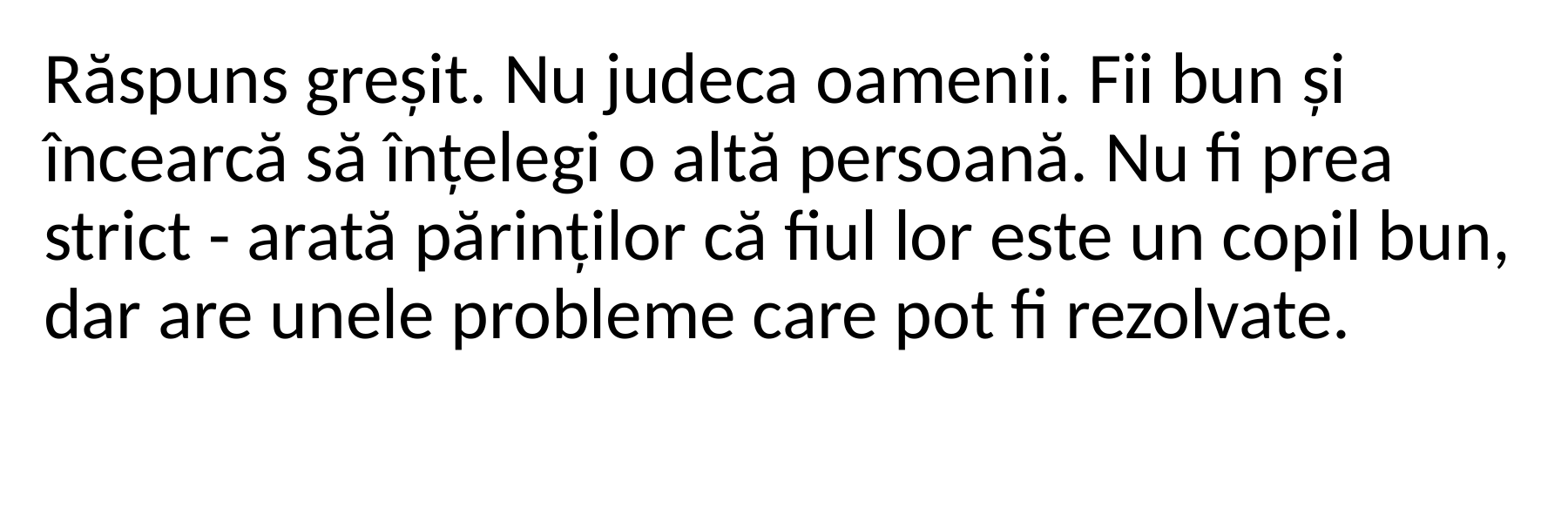

Răspuns greșit. Nu judeca oamenii. Fii bun și încearcă să înțelegi o altă persoană. Nu fi prea strict - arată părinților că fiul lor este un copil bun, dar are unele probleme care pot fi rezolvate.